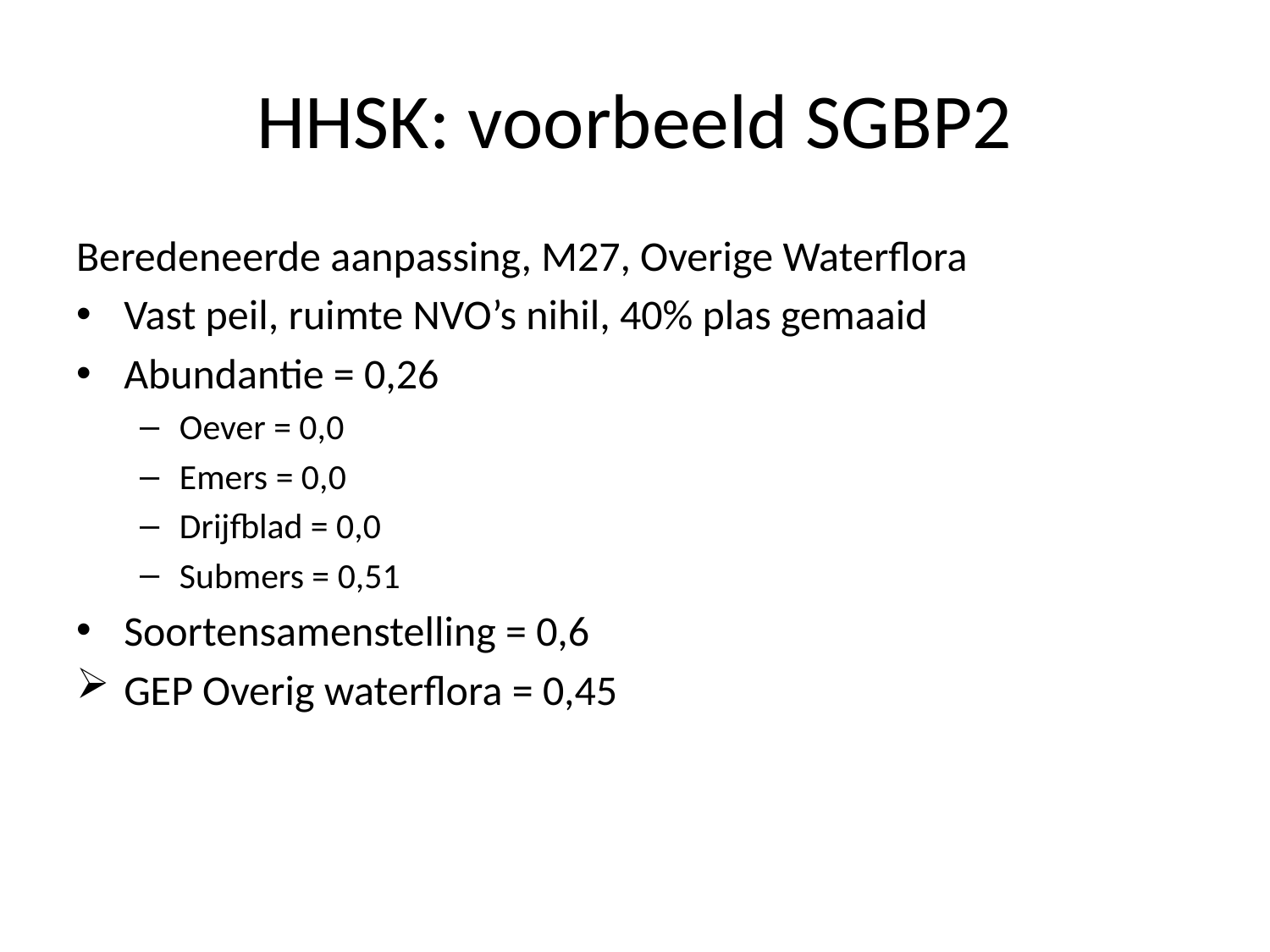

# HHSK: voorbeeld SGBP2
Beredeneerde aanpassing, M27, Overige Waterflora
Vast peil, ruimte NVO’s nihil, 40% plas gemaaid
Abundantie = 0,26
Oever = 0,0
Emers = 0,0
Drijfblad = 0,0
Submers = 0,51
Soortensamenstelling = 0,6
GEP Overig waterflora = 0,45